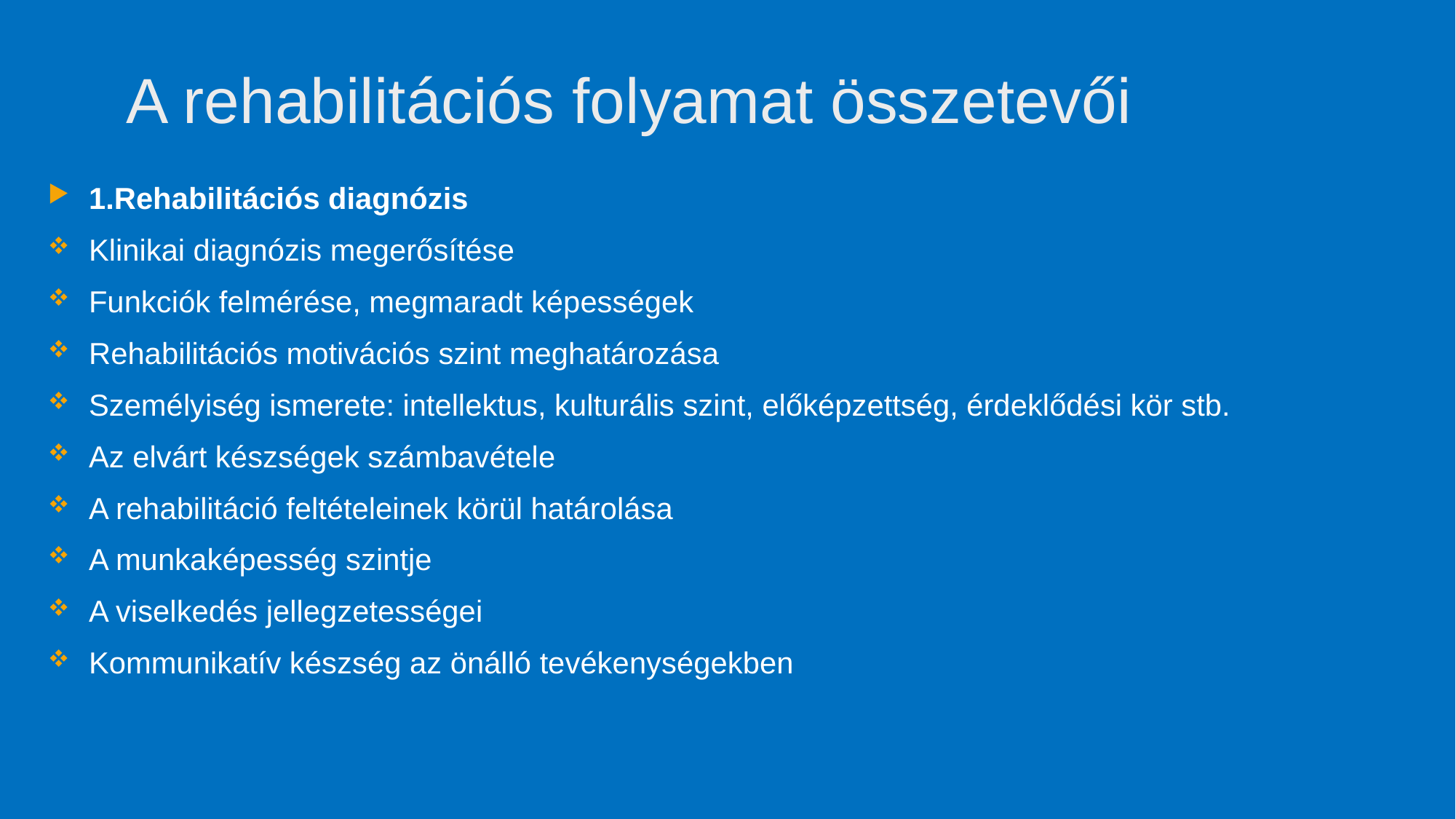

# A rehabilitációs folyamat összetevői
1.Rehabilitációs diagnózis
Klinikai diagnózis megerősítése
Funkciók felmérése, megmaradt képességek
Rehabilitációs motivációs szint meghatározása
Személyiség ismerete: intellektus, kulturális szint, előképzettség, érdeklődési kör stb.
Az elvárt készségek számbavétele
A rehabilitáció feltételeinek körül határolása
A munkaképesség szintje
A viselkedés jellegzetességei
Kommunikatív készség az önálló tevékenységekben